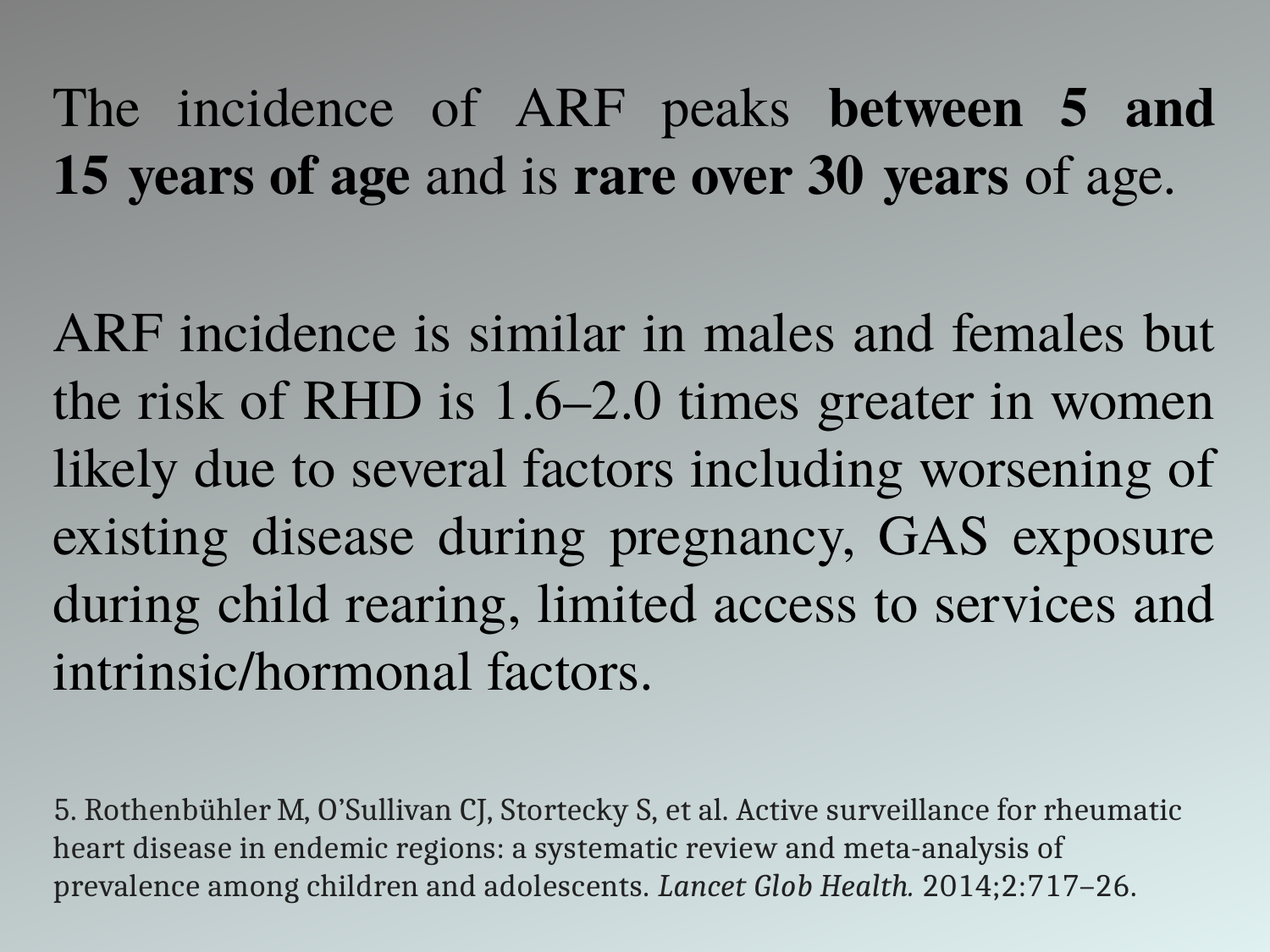

#
The incidence of ARF peaks between 5 and 15 years of age and is rare over 30 years of age.

ARF incidence is similar in males and females but the risk of RHD is 1.6–2.0 times greater in women likely due to several factors including worsening of existing disease during pregnancy, GAS exposure during child rearing, limited access to services and intrinsic/hormonal factors.
5. Rothenbühler M, O’Sullivan CJ, Stortecky S, et al. Active surveillance for rheumatic heart disease in endemic regions: a systematic review and meta-analysis of prevalence among children and adolescents. Lancet Glob Health. 2014;2:717–26.